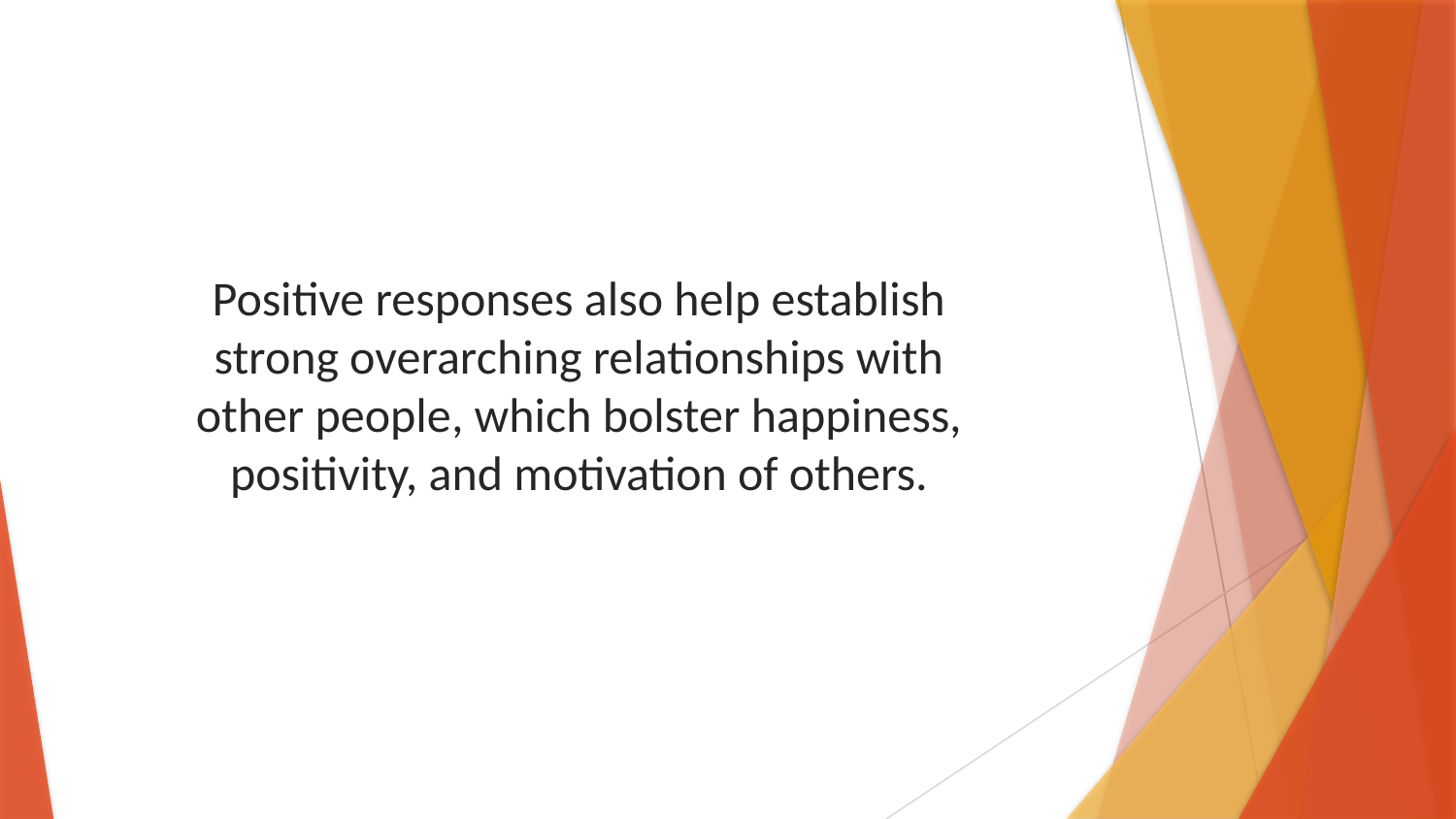

Positive responses also help establish strong overarching relationships with other people, which bolster happiness, positivity, and motivation of others.